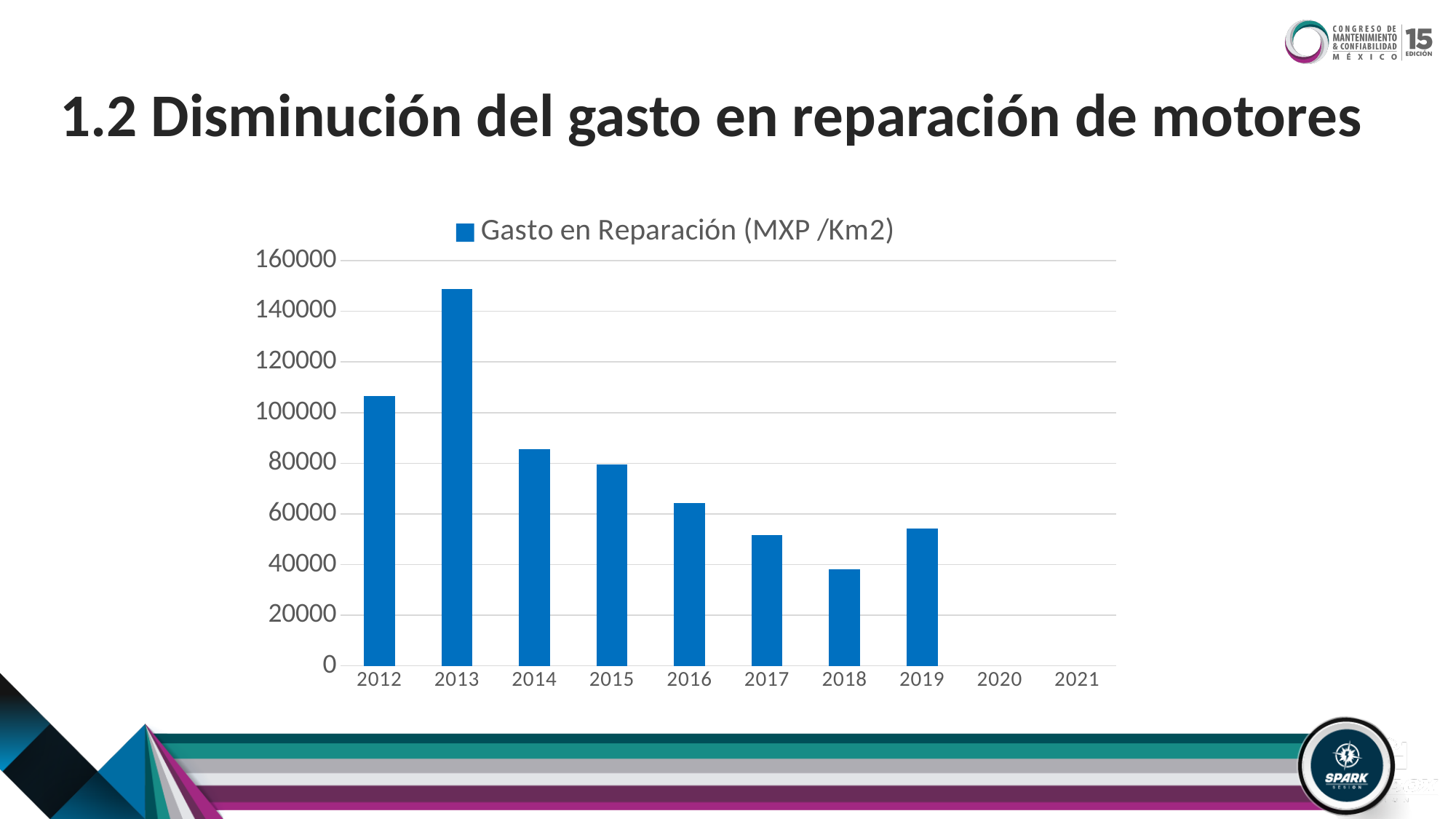

1.2 Disminución del gasto en reparación de motores

[unsupported chart]